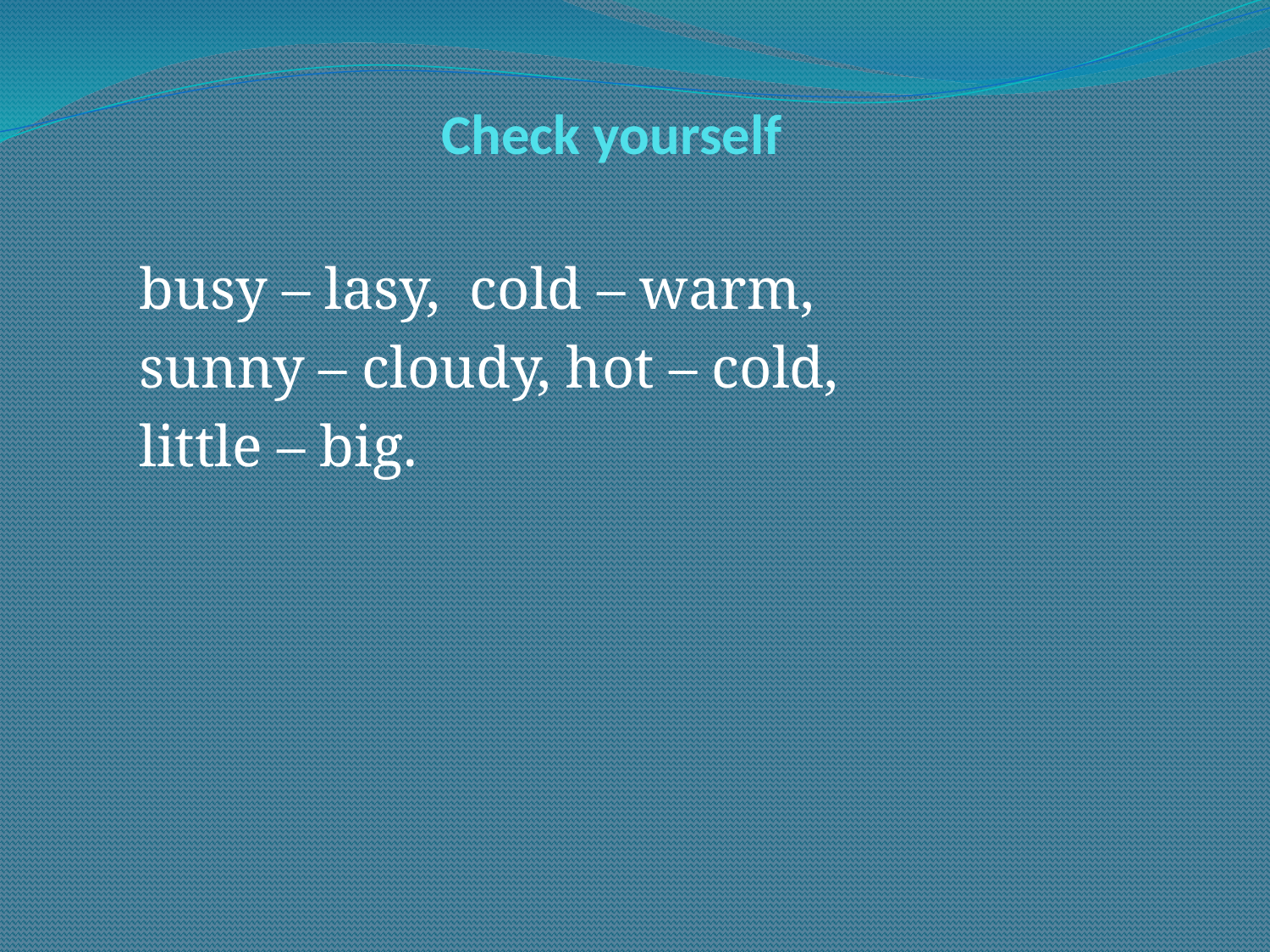

# Check yourself
 busy – lasy,  cold – warm,
 sunny – cloudy, hot – cold,
 little – big.